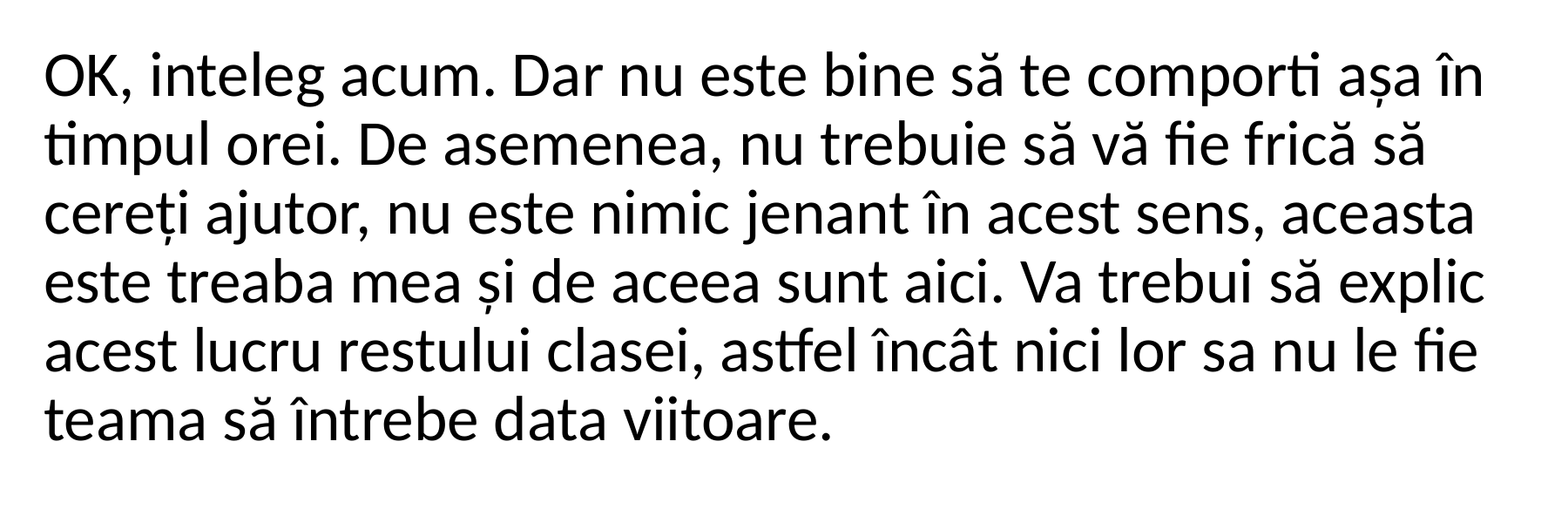

OK, inteleg acum. Dar nu este bine să te comporti așa în timpul orei. De asemenea, nu trebuie să vă fie frică să cereți ajutor, nu este nimic jenant în acest sens, aceasta este treaba mea și de aceea sunt aici. Va trebui să explic acest lucru restului clasei, astfel încât nici lor sa nu le fie teama să întrebe data viitoare.